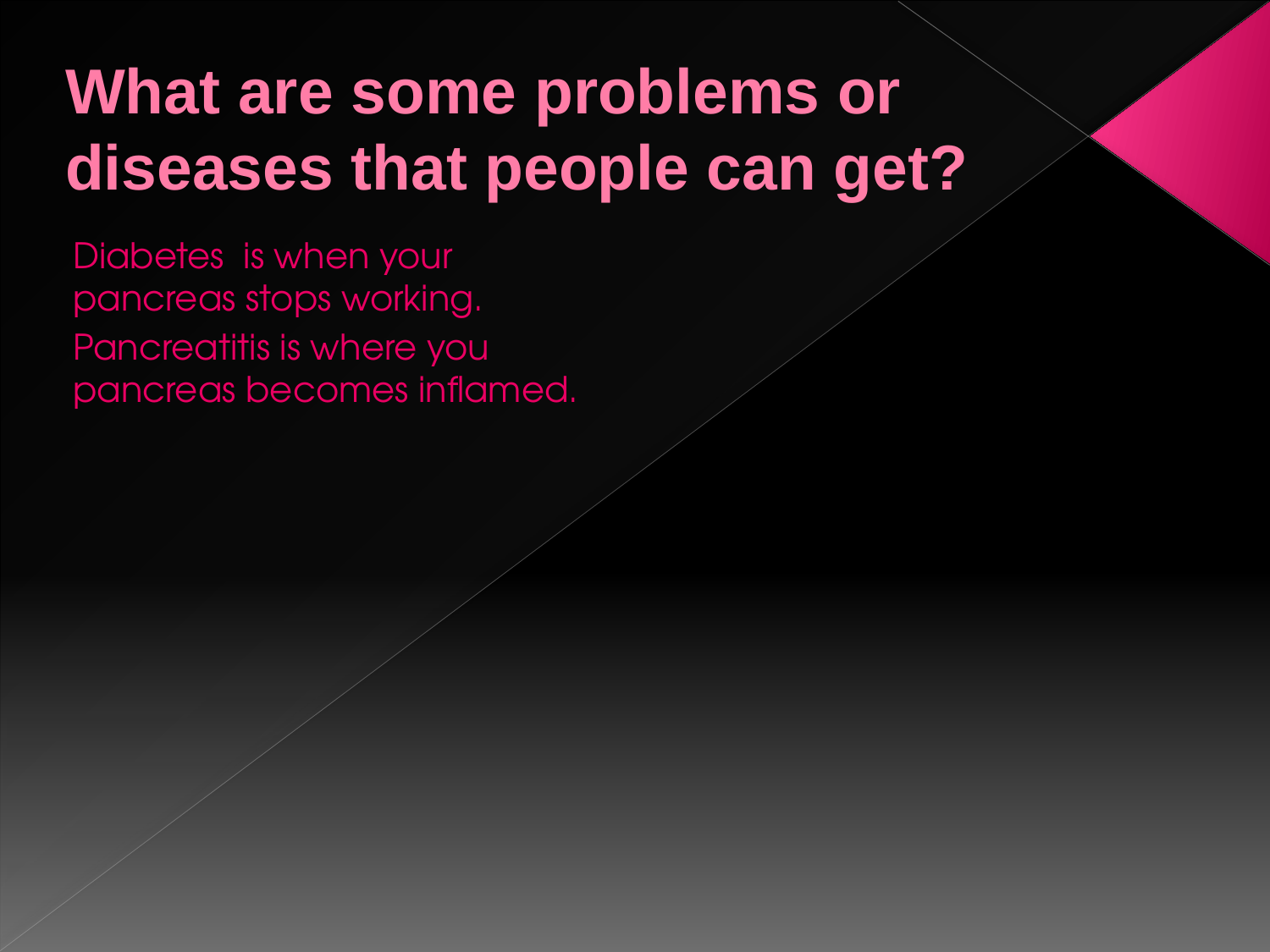

# What are some problems or diseases that people can get?
Diabetes  is when your pancreas stops working.
Pancreatitis is where you pancreas becomes inflamed.